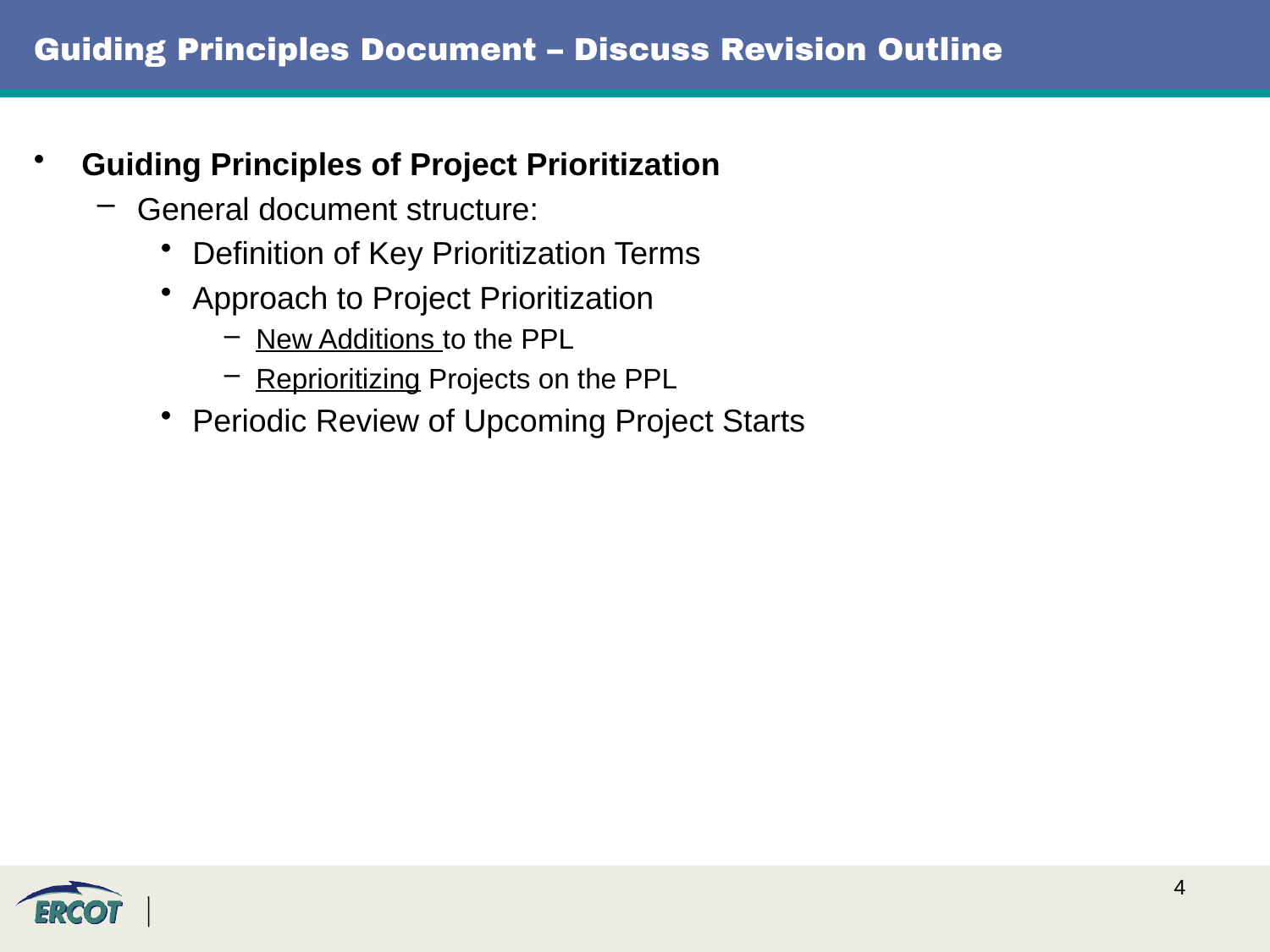

# Guiding Principles Document – Discuss Revision Outline
Guiding Principles of Project Prioritization
General document structure:
Definition of Key Prioritization Terms
Approach to Project Prioritization
New Additions to the PPL
Reprioritizing Projects on the PPL
Periodic Review of Upcoming Project Starts